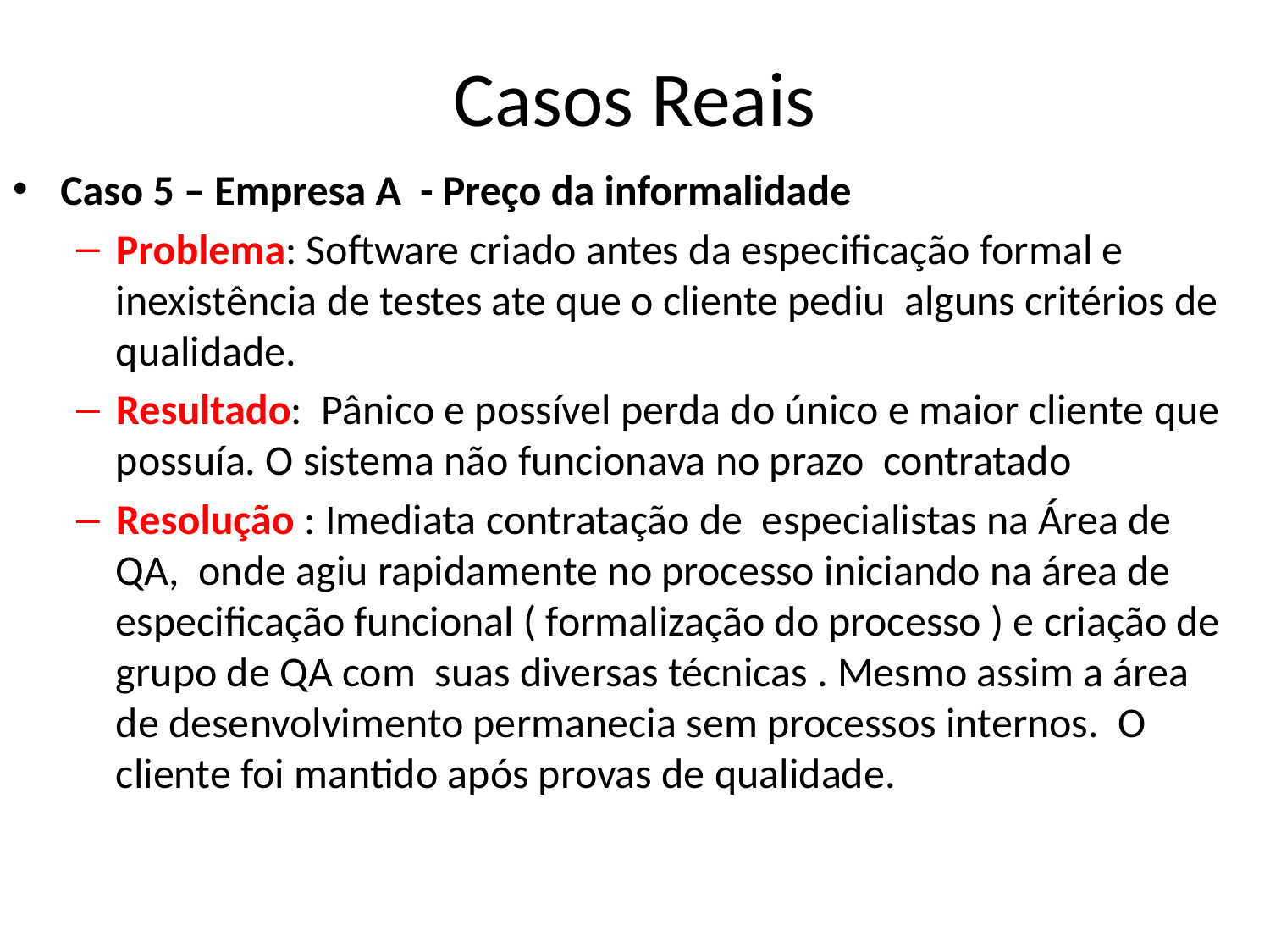

# Casos Reais
Caso 5 – Empresa A  - Preço da informalidade
Problema: Software criado antes da especificação formal e inexistência de testes ate que o cliente pediu  alguns critérios de  qualidade.
Resultado:  Pânico e possível perda do único e maior cliente que  possuía. O sistema não funcionava no prazo  contratado
Resolução : Imediata contratação de  especialistas na Área de QA,  onde agiu rapidamente no processo iniciando na área de especificação funcional ( formalização do processo ) e criação de grupo de QA com  suas diversas técnicas . Mesmo assim a área de desenvolvimento permanecia sem processos internos.  O cliente foi mantido após provas de qualidade.